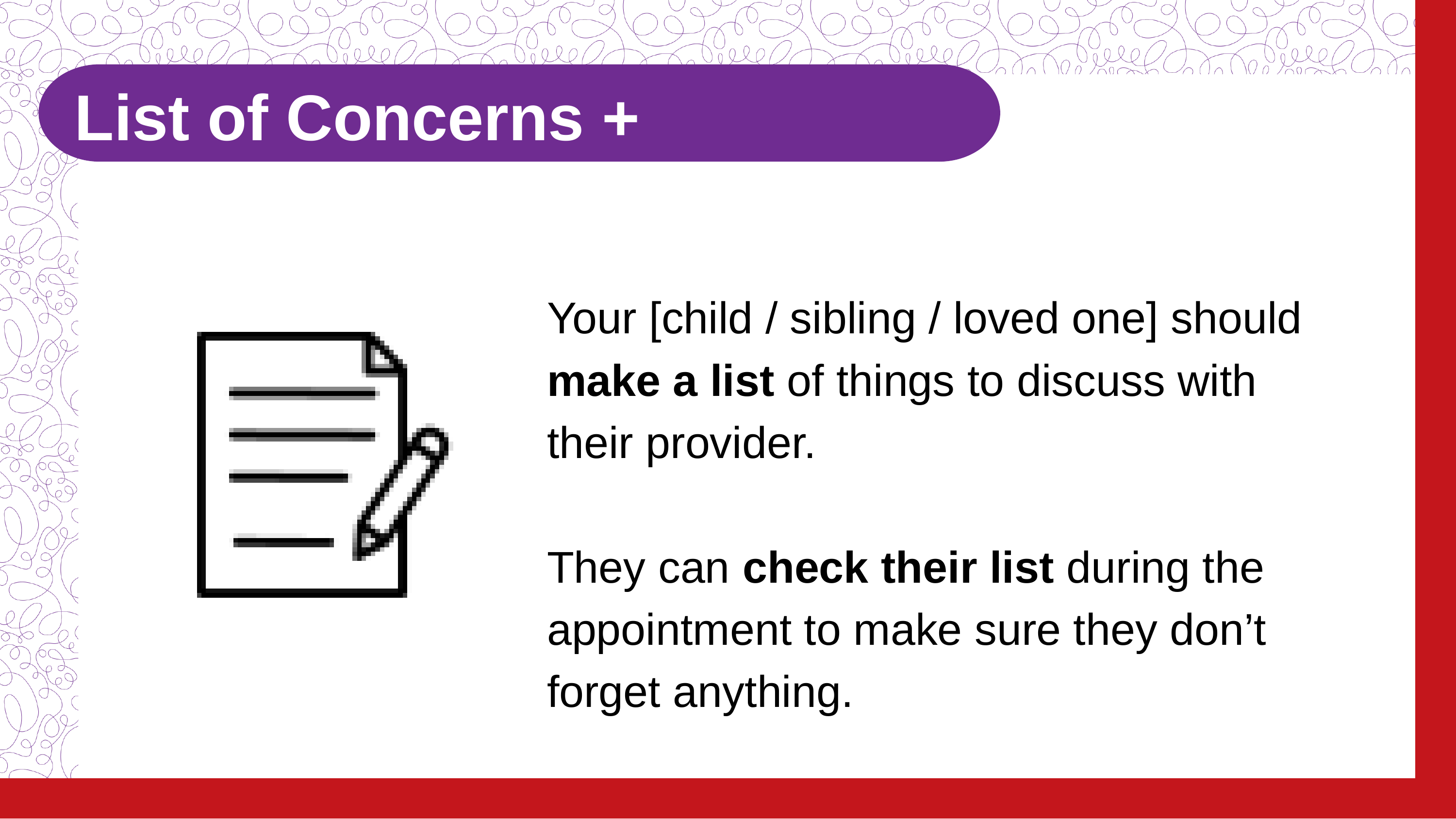

List of Concerns + Questions

Your [child / sibling / loved one] should make a list of things to discuss with their provider.

They can check their list during the appointment to make sure they don’t forget anything.